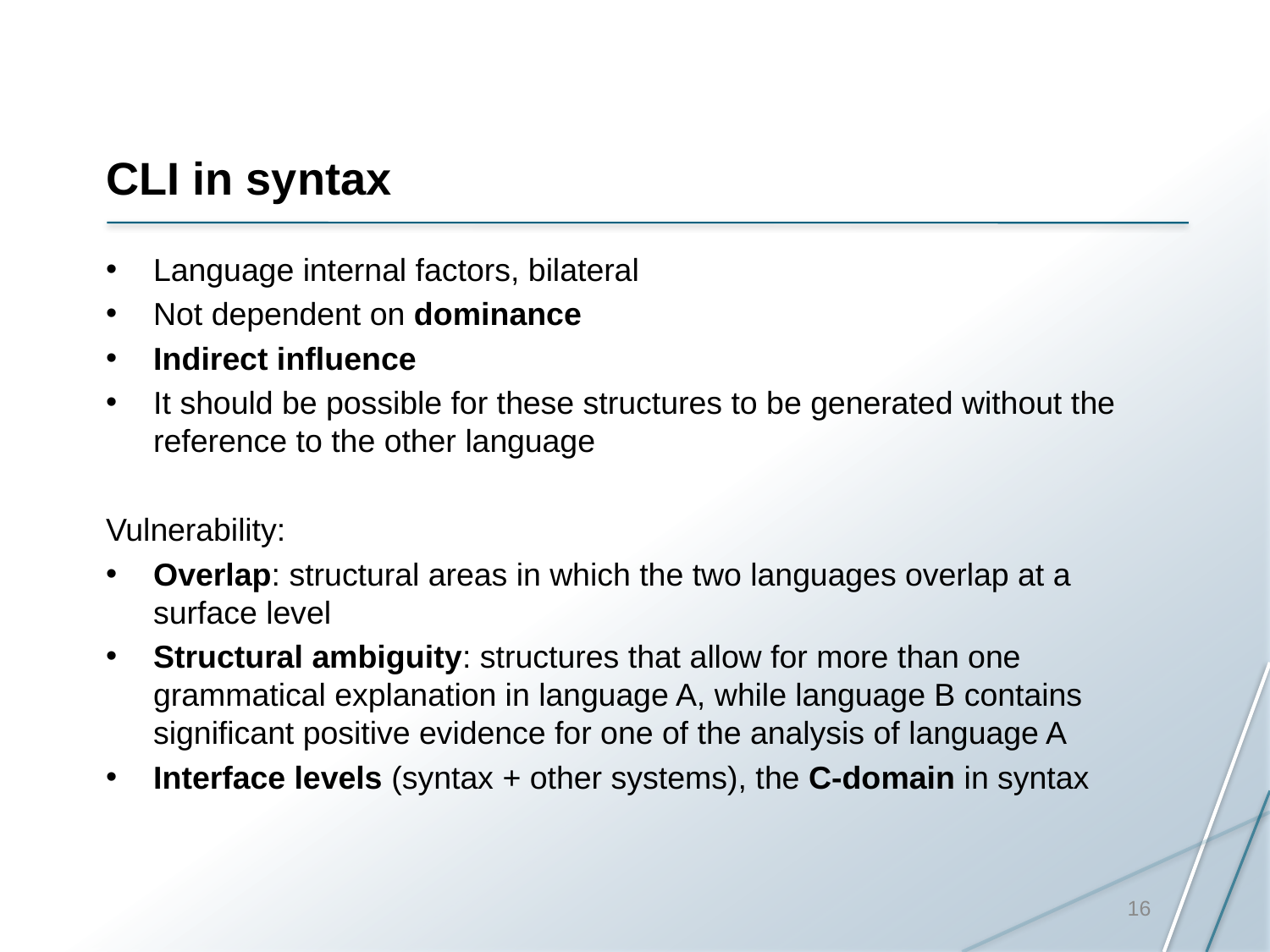

# CLI in syntax
Language internal factors, bilateral
Not dependent on dominance
Indirect influence
It should be possible for these structures to be generated without the reference to the other language

Vulnerability:
Overlap: structural areas in which the two languages overlap at a surface level
Structural ambiguity: structures that allow for more than one grammatical explanation in language A, while language B contains significant positive evidence for one of the analysis of language A
Interface levels (syntax + other systems), the C-domain in syntax

16